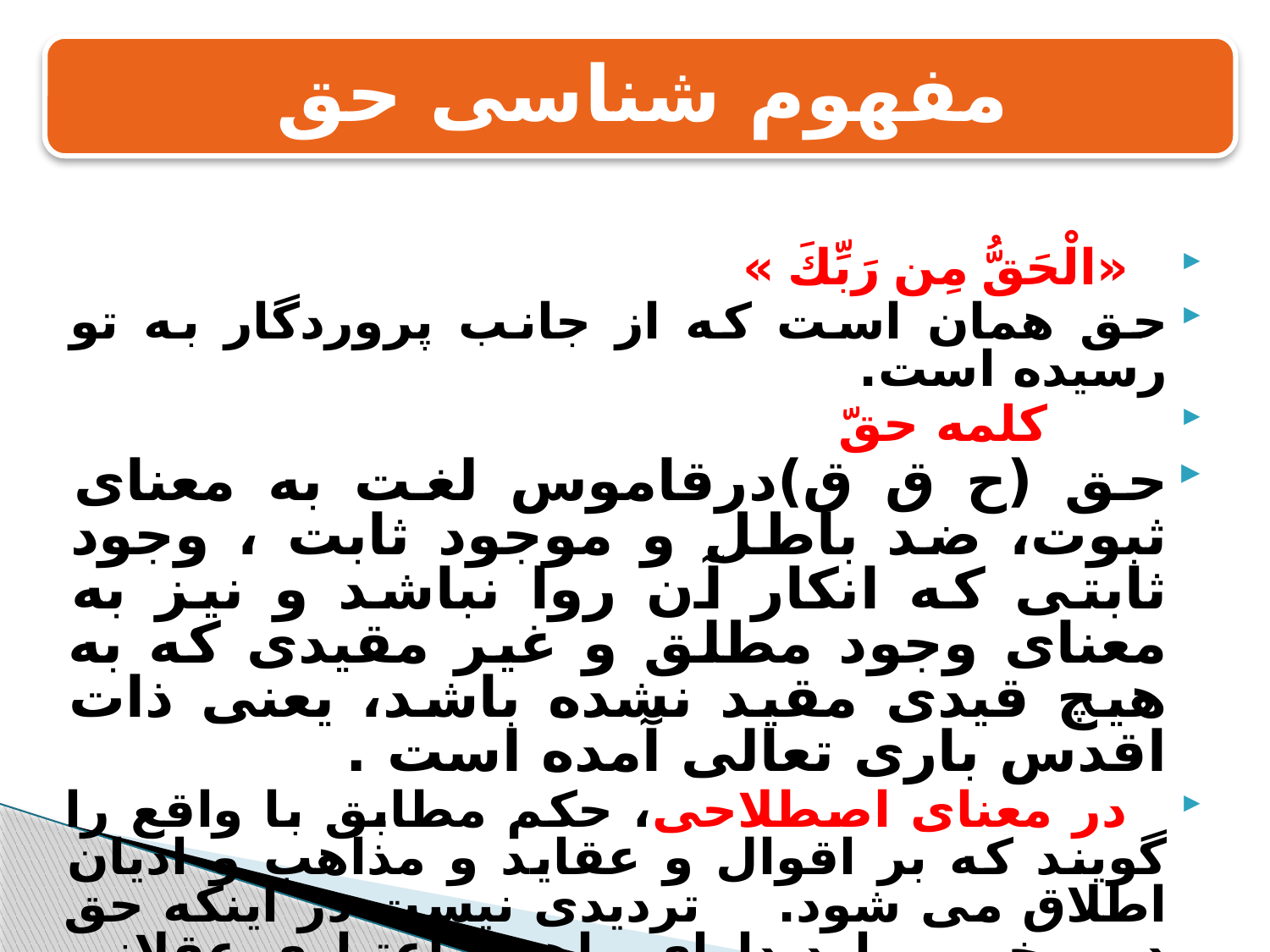

مفهوم شناسی حق

   «الْحَقُّ مِن رَبِّكَ »
حق همان است که از جانب پروردگار به تو رسیده است.
       کلمه حقّ
حق (ح ق ق)درقاموس لغت به معنای ثبوت، ضد باطل و موجود ثابت ، وجود ثابتی که انکار آن روا نباشد و نیز به معنای وجود مطلق و غیر مقیدی که به هیچ قیدی مقید نشده باشد، یعنی ذات اقدس باری تعالی آمده است .
  در معنای اصطلاحی، حکم مطابق با واقع را گویند که بر اقوال و عقاید و مذاهب و ادیان اطلاق می شود.    تردیدی نیست در اینکه حق در برخی موارد دارای ماهیت اعتباری عقلانی و در بعضی موارد شرعی است .